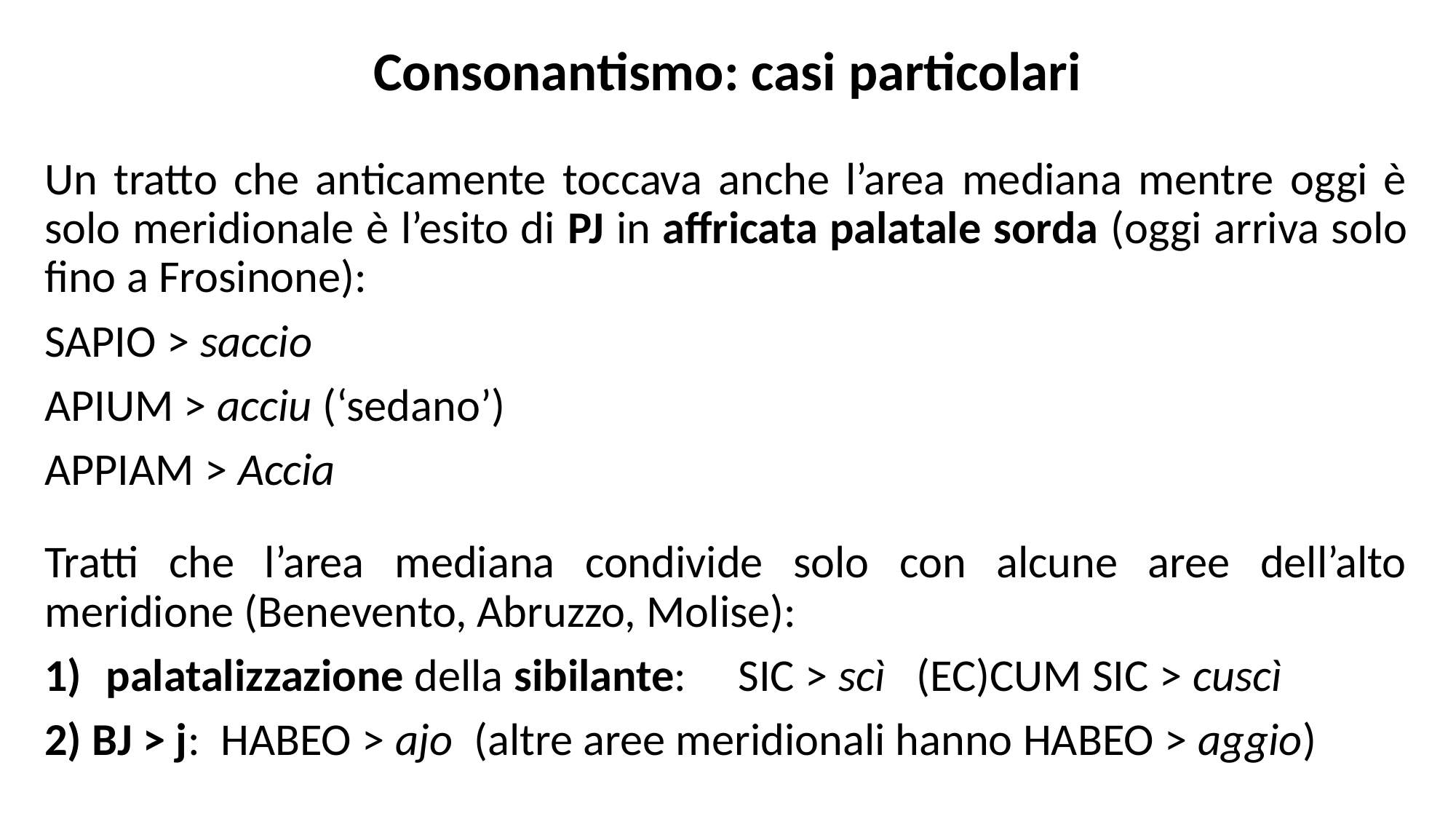

# Consonantismo: casi particolari
Un tratto che anticamente toccava anche l’area mediana mentre oggi è solo meridionale è l’esito di PJ in affricata palatale sorda (oggi arriva solo fino a Frosinone):
SAPIO > saccio
APIUM > acciu (‘sedano’)
APPIAM > Accia

Tratti che l’area mediana condivide solo con alcune aree dell’alto meridione (Benevento, Abruzzo, Molise):
palatalizzazione della sibilante:     SIC > scì   (EC)CUM SIC > cuscì
2) BJ > j:  HABEO > ajo  (altre aree meridionali hanno HABEO > aggio)